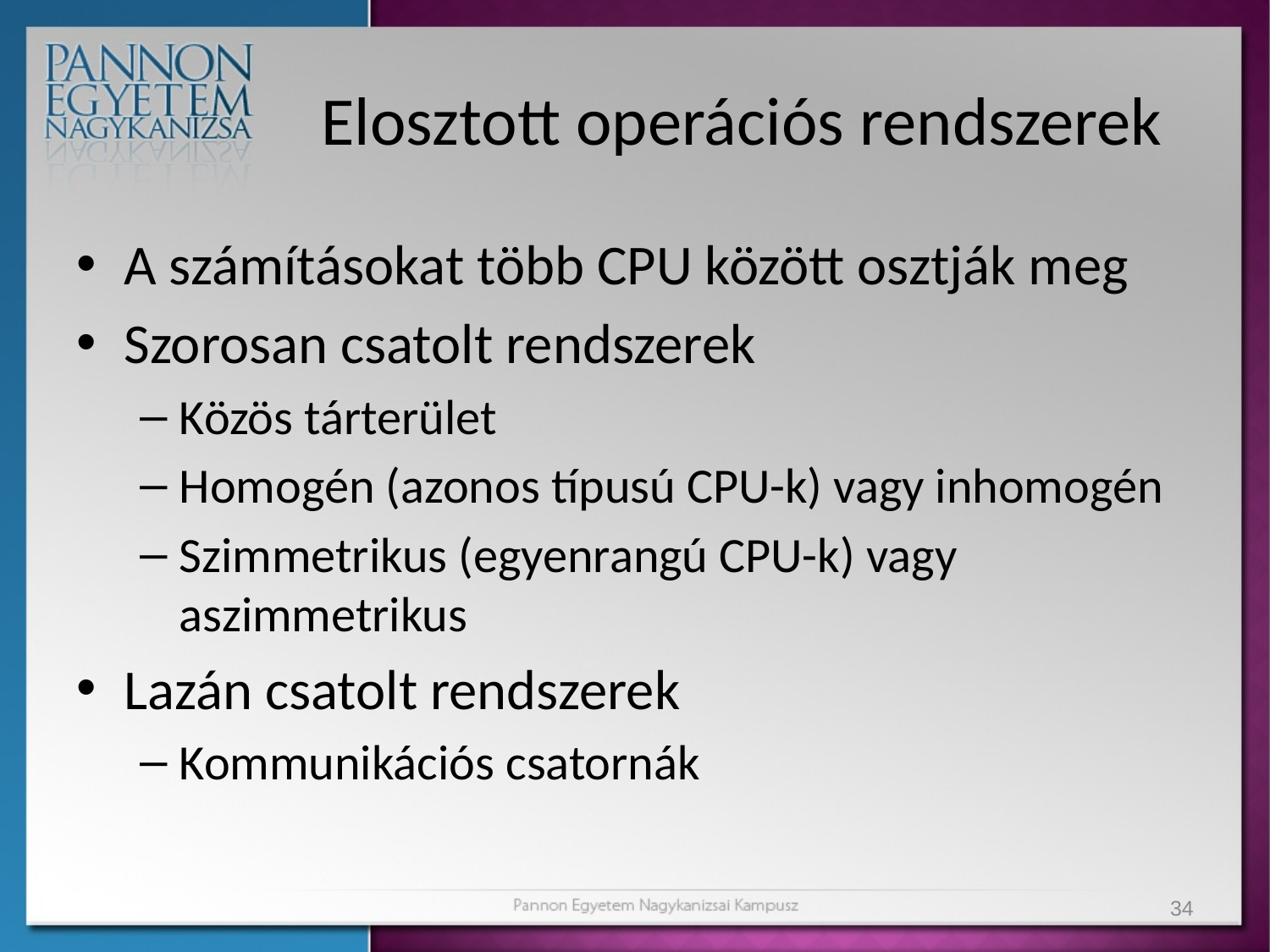

# Elosztott operációs rendszerek
A számításokat több CPU között osztják meg
Szorosan csatolt rendszerek
Közös tárterület
Homogén (azonos típusú CPU-k) vagy inhomogén
Szimmetrikus (egyenrangú CPU-k) vagy aszimmetrikus
Lazán csatolt rendszerek
Kommunikációs csatornák
34